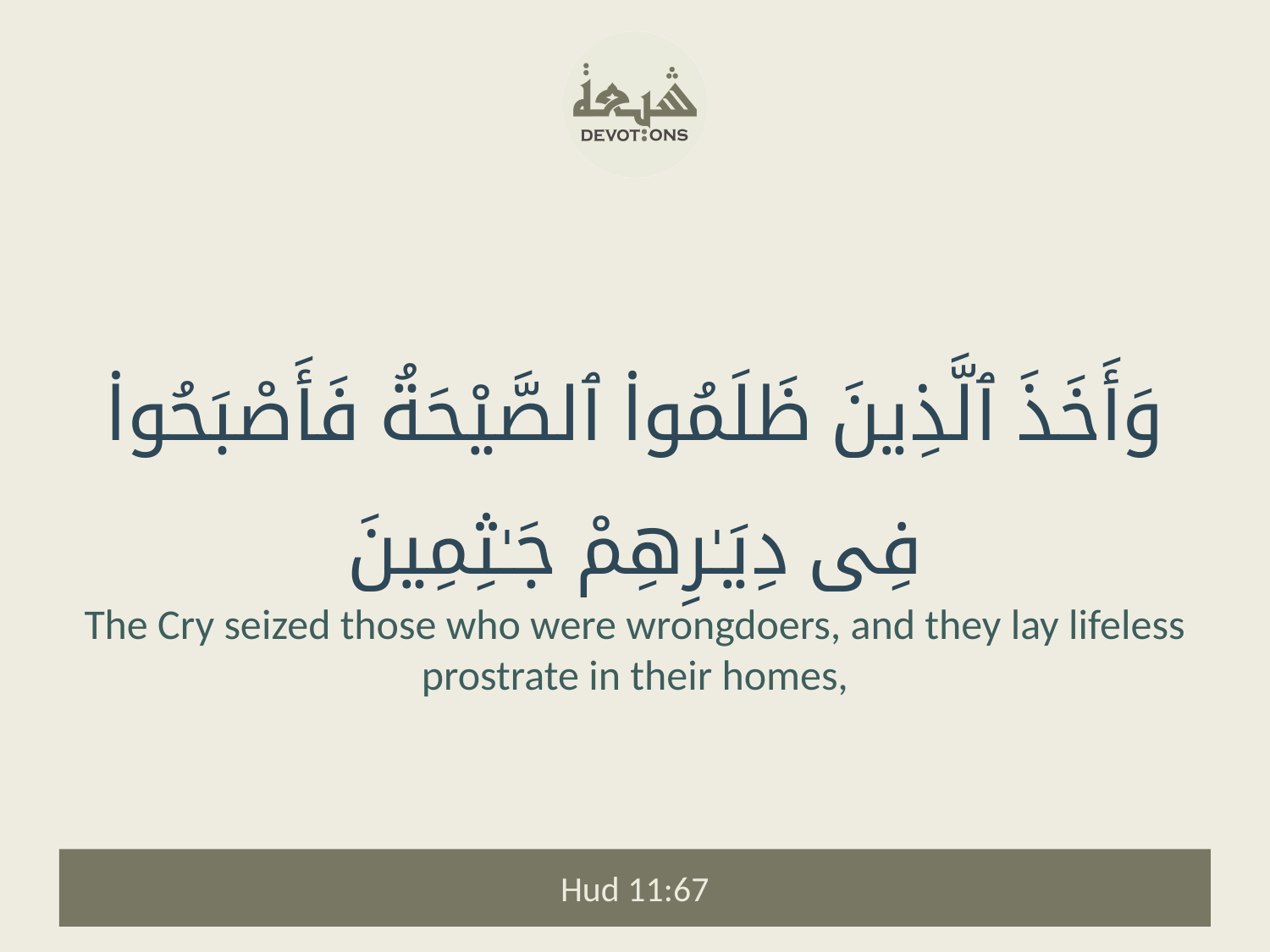

وَأَخَذَ ٱلَّذِينَ ظَلَمُوا۟ ٱلصَّيْحَةُ فَأَصْبَحُوا۟ فِى دِيَـٰرِهِمْ جَـٰثِمِينَ
The Cry seized those who were wrongdoers, and they lay lifeless prostrate in their homes,
Hud 11:67